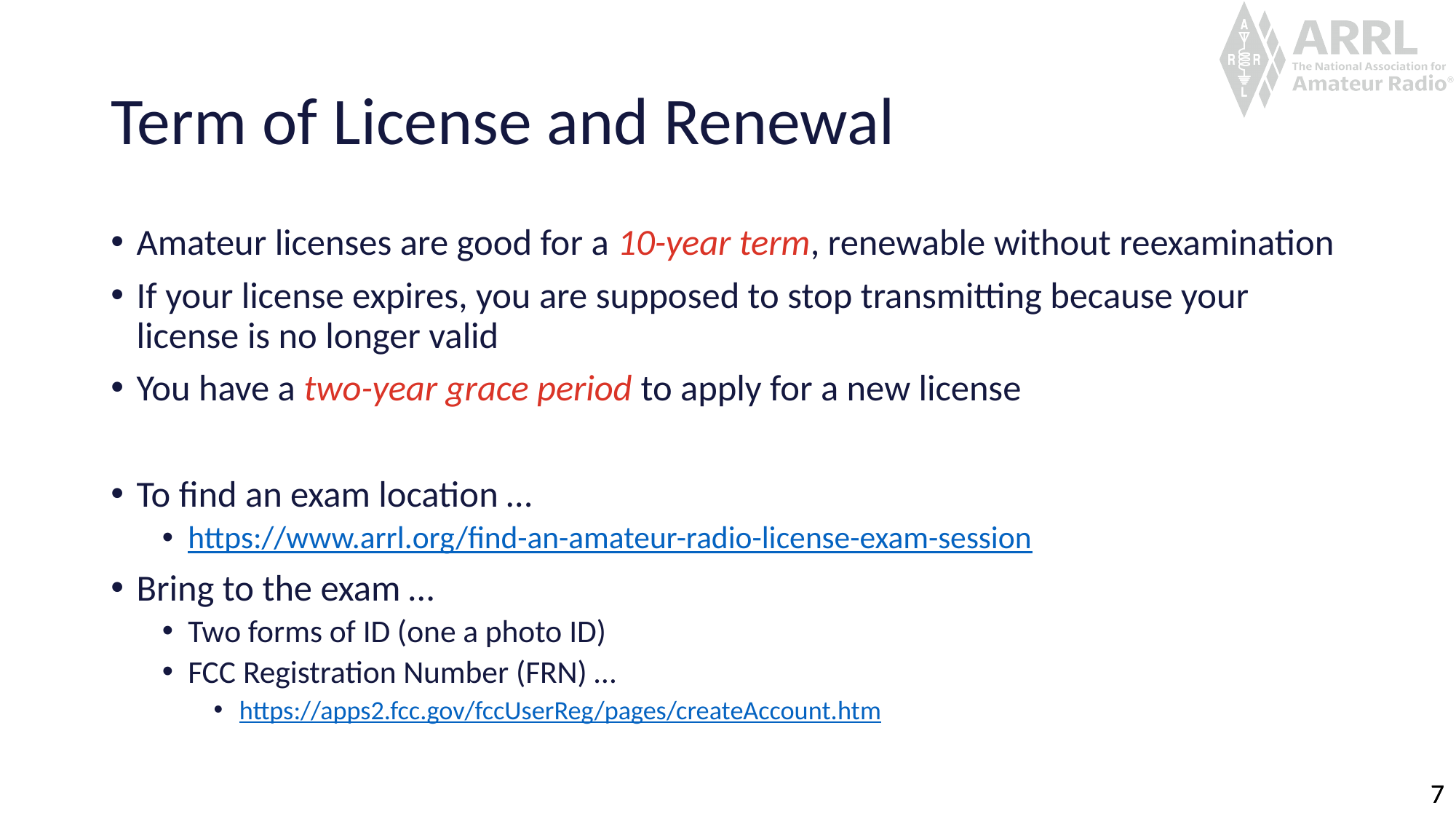

# Term of License and Renewal
Amateur licenses are good for a 10-year term, renewable without reexamination
If your license expires, you are supposed to stop transmitting because your license is no longer valid
You have a two-year grace period to apply for a new license

To find an exam location …
https://www.arrl.org/find-an-amateur-radio-license-exam-session
Bring to the exam …
Two forms of ID (one a photo ID)
FCC Registration Number (FRN) …
https://apps2.fcc.gov/fccUserReg/pages/createAccount.htm